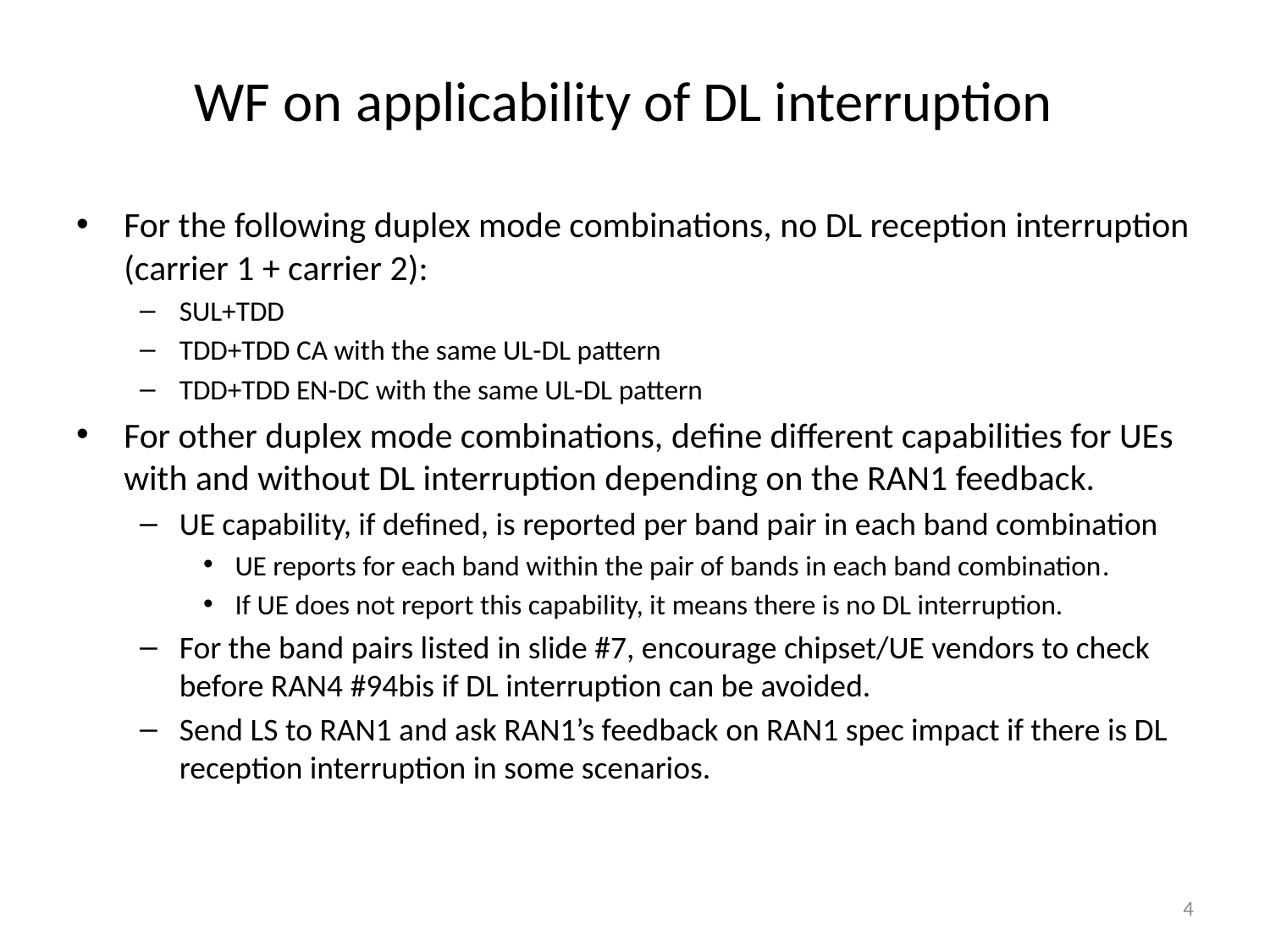

# WF on applicability of DL interruption
For the following duplex mode combinations, no DL reception interruption (carrier 1 + carrier 2):
SUL+TDD
TDD+TDD CA with the same UL-DL pattern
TDD+TDD EN-DC with the same UL-DL pattern
For other duplex mode combinations, define different capabilities for UEs with and without DL interruption depending on the RAN1 feedback.
UE capability, if defined, is reported per band pair in each band combination
UE reports for each band within the pair of bands in each band combination.
If UE does not report this capability, it means there is no DL interruption.
For the band pairs listed in slide #7, encourage chipset/UE vendors to check before RAN4 #94bis if DL interruption can be avoided.
Send LS to RAN1 and ask RAN1’s feedback on RAN1 spec impact if there is DL reception interruption in some scenarios.
4